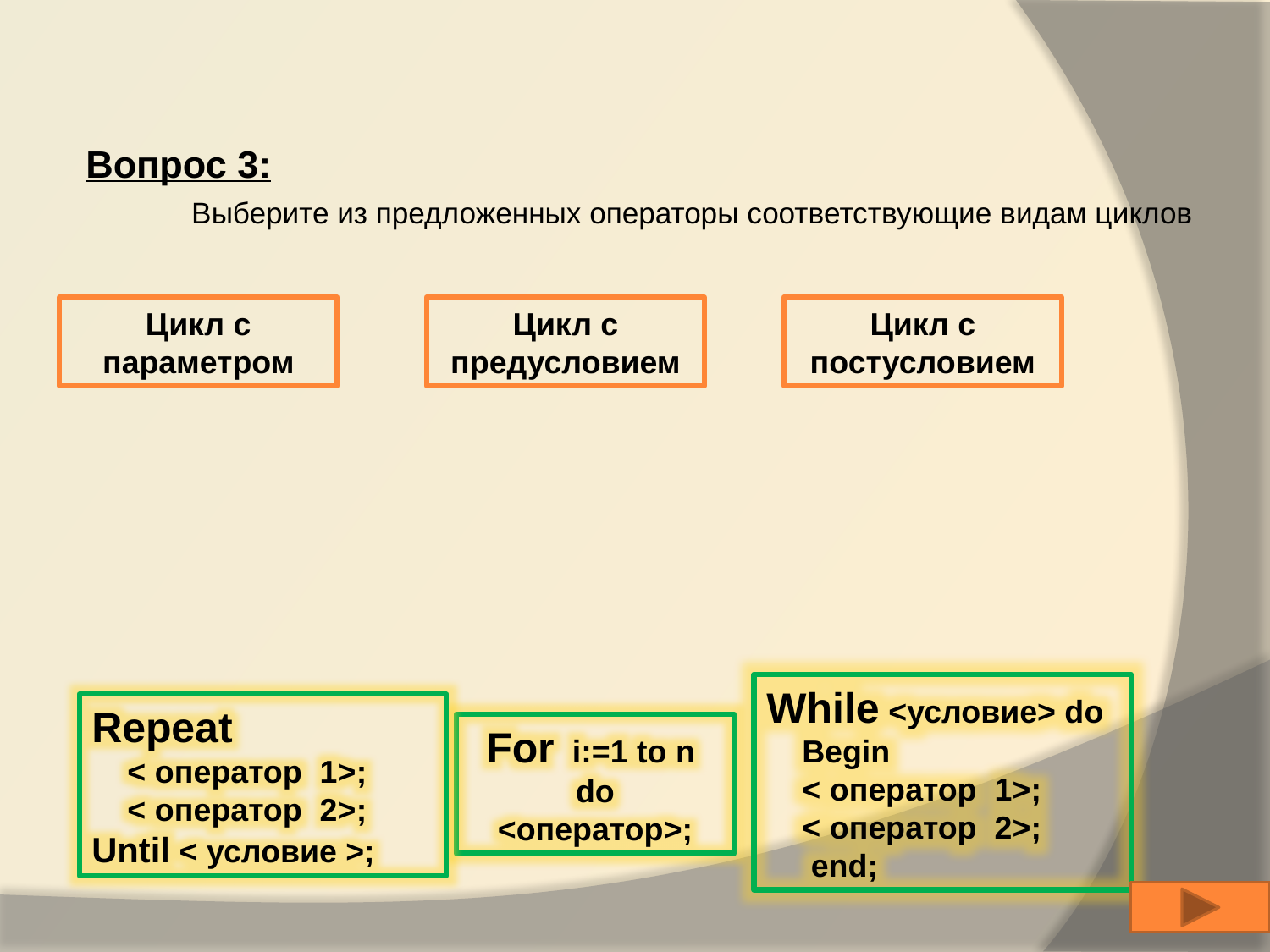

# Вопрос 3: Выберите из предложенных операторы соответствующие видам циклов
Цикл с параметром
Цикл с предусловием
Цикл с постусловием
While <условие> do
    Begin
    < оператор  1>;
    < оператор  2>;
     end;
Repeat
    < оператор  1>;
    < оператор  2>;
Until < условие >;
For  i:=1 to n  do
<оператор>;